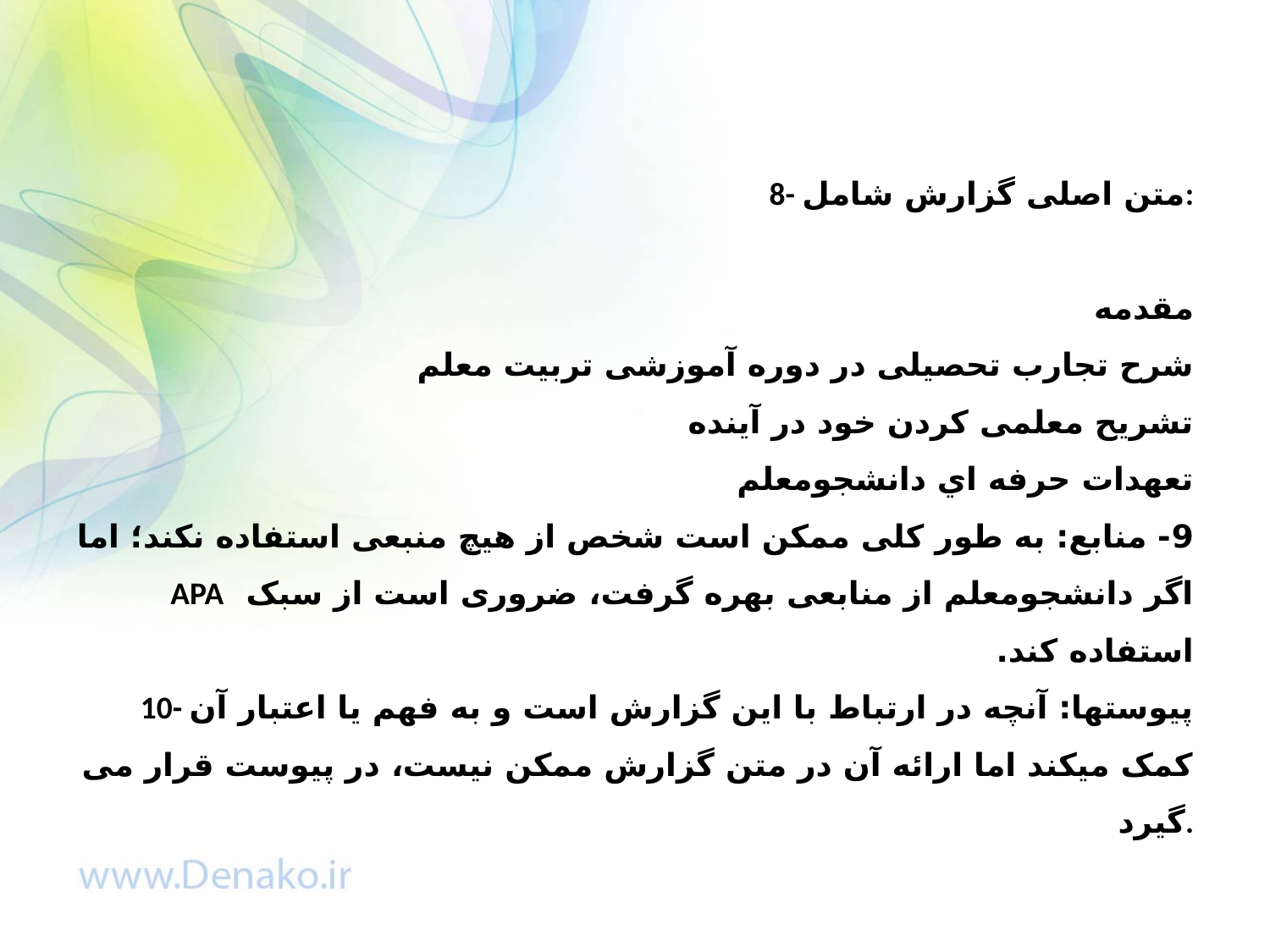

8- متن اصلی گزارش شامل:

مقدمه
شرح تجارب تحصیلی در دوره آموزشی تربیت معلم
تشریح معلمی کردن خود در آینده
تعهدات حرفه اي دانشجومعلم
9- منابع: به طور کلی ممکن است شخص از هیچ منبعی استفاده نکند؛ اما اگر دانشجومعلم از منابعی بهره گرفت، ضروری است از سبک  APA استفاده کند.
10- پیوستها: آنچه در ارتباط با این گزارش است و به فهم یا اعتبار آن کمک میکند اما ارائه آن در متن گزارش ممکن نیست، در پیوست قرار می گیرد.